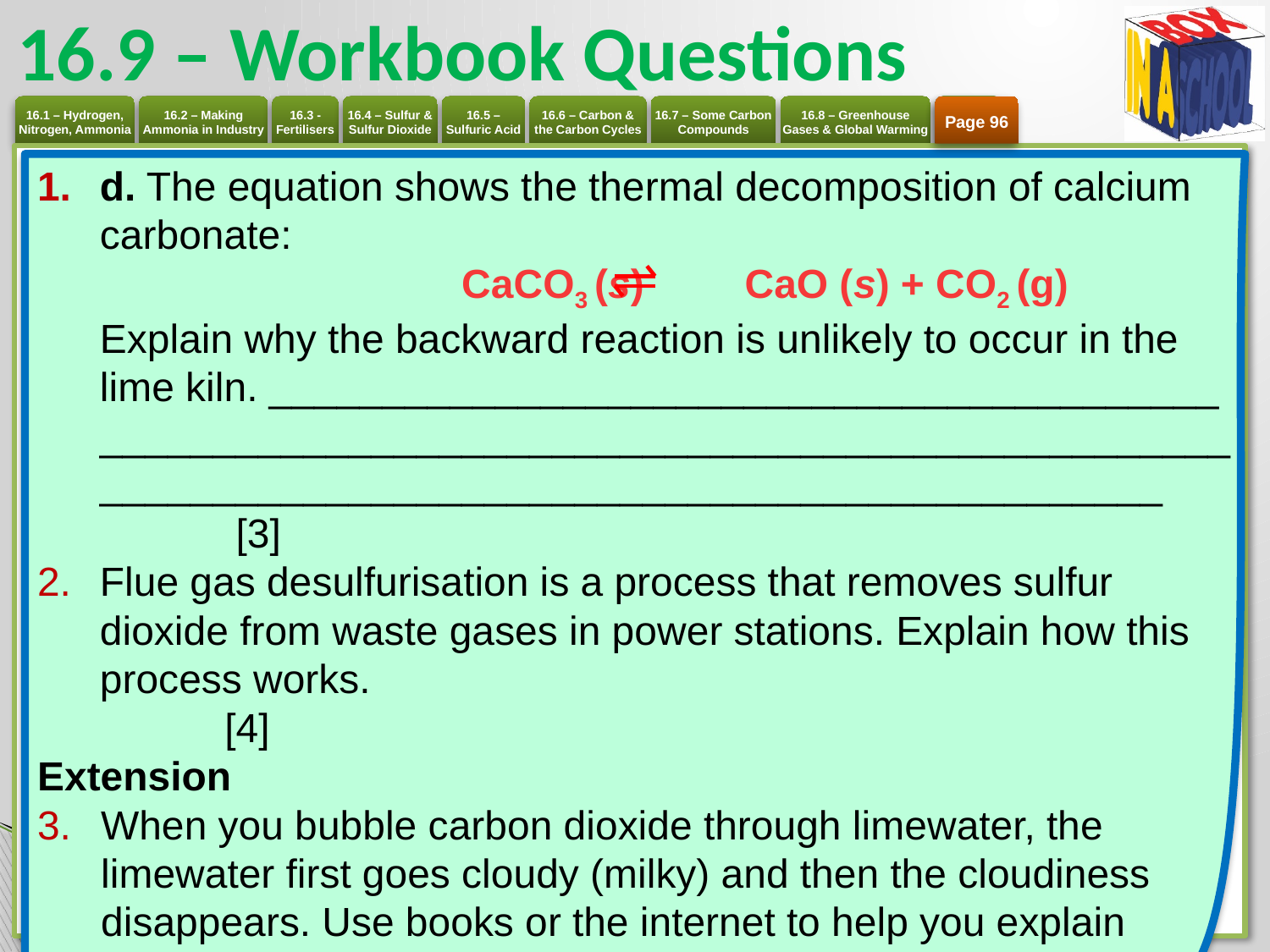

# 16.9 – Workbook Questions
Page 96
d. The equation shows the thermal decomposition of calcium carbonate:
		CaCO3 (s)         CaO (s) + CO2 (g)
Explain why the backward reaction is unlikely to occur in the lime kiln. __________________________________________
_________________________________________________________________________________________________	 [3]
Flue gas desulfurisation is a process that removes sulfur dioxide from waste gases in power stations. Explain how this process works.		[4]
Extension
When you bubble carbon dioxide through limewater, the limewater first goes cloudy (milky) and then the cloudiness disappears. Use books or the internet to help you explain these observations.                                                           [4]